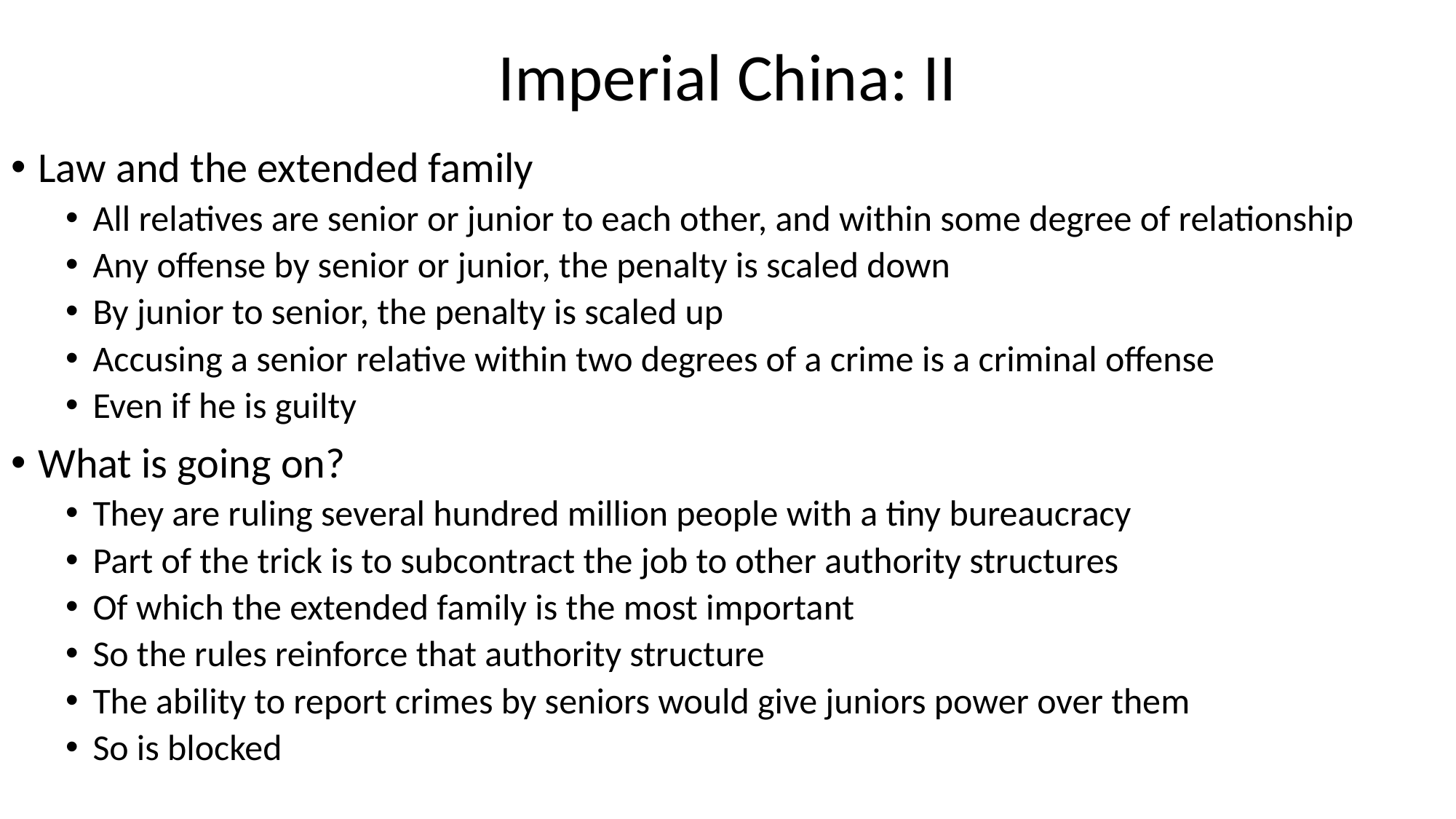

# Imperial China: II
Law and the extended family
All relatives are senior or junior to each other, and within some degree of relationship
Any offense by senior or junior, the penalty is scaled down
By junior to senior, the penalty is scaled up
Accusing a senior relative within two degrees of a crime is a criminal offense
Even if he is guilty
What is going on?
They are ruling several hundred million people with a tiny bureaucracy
Part of the trick is to subcontract the job to other authority structures
Of which the extended family is the most important
So the rules reinforce that authority structure
The ability to report crimes by seniors would give juniors power over them
So is blocked